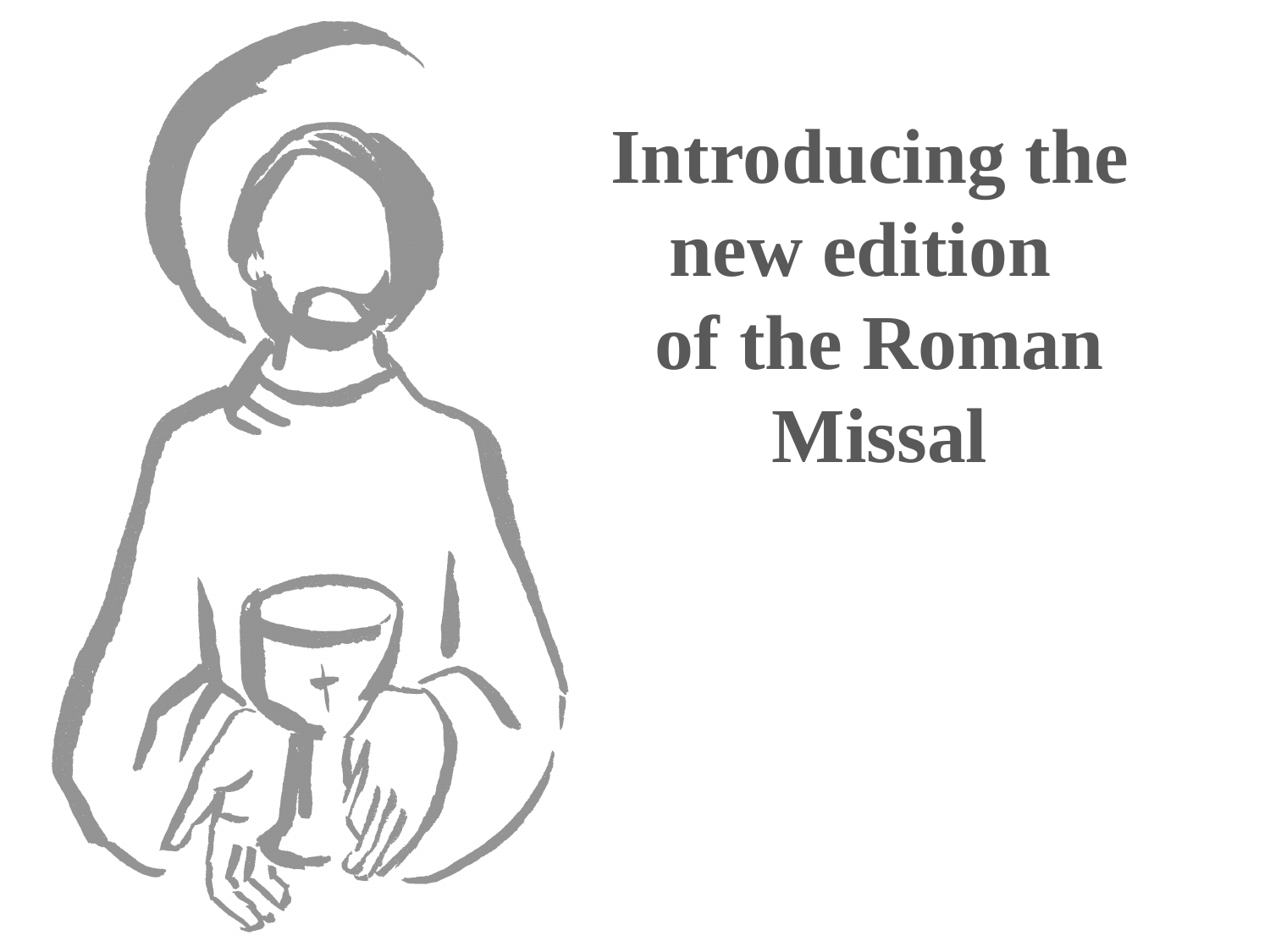

# Introducing the new edition of the Roman Missal